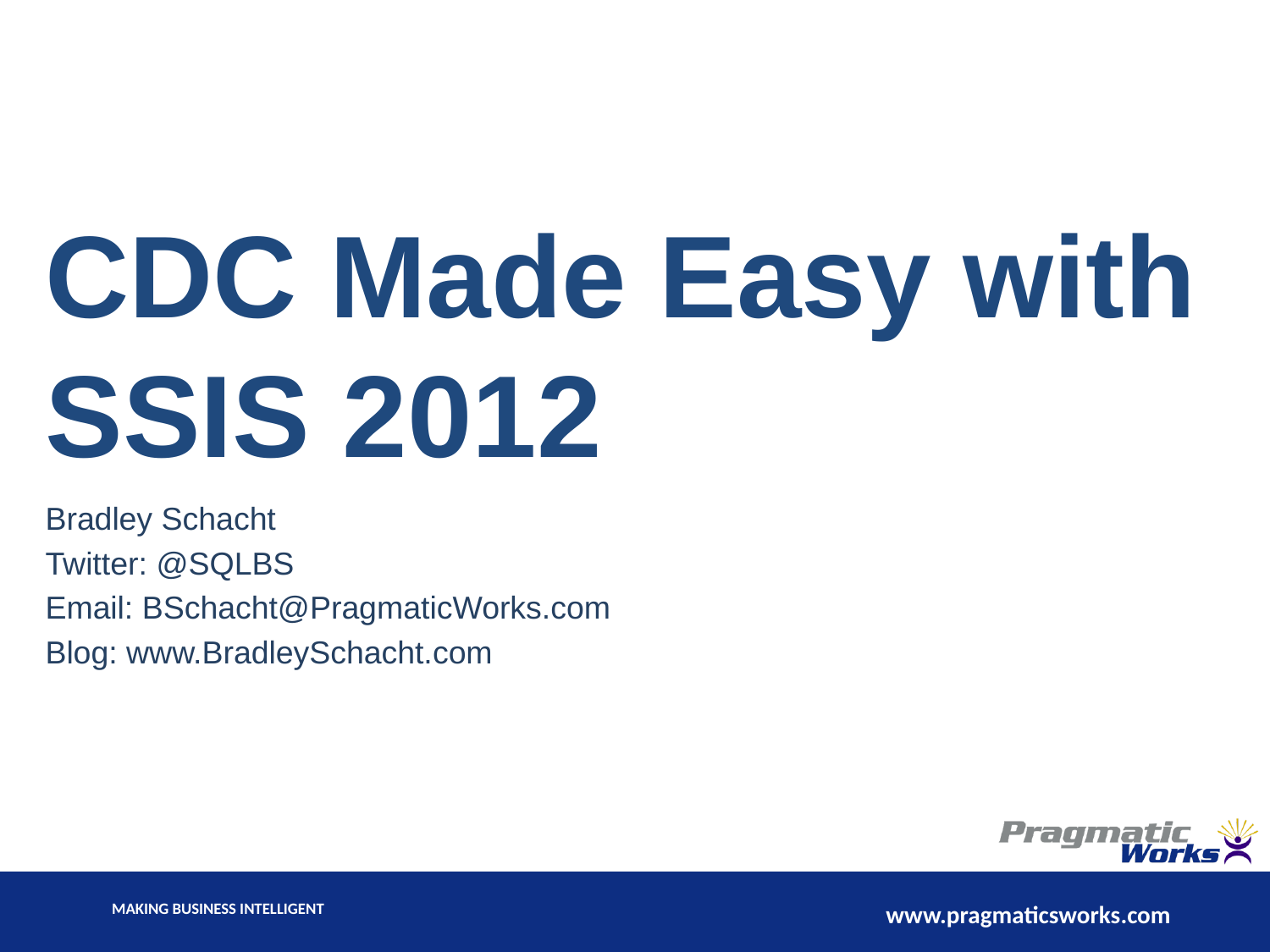

# CDC Made Easy with SSIS 2012
Bradley Schacht
Twitter: @SQLBS
Email: BSchacht@PragmaticWorks.com
Blog: www.BradleySchacht.com